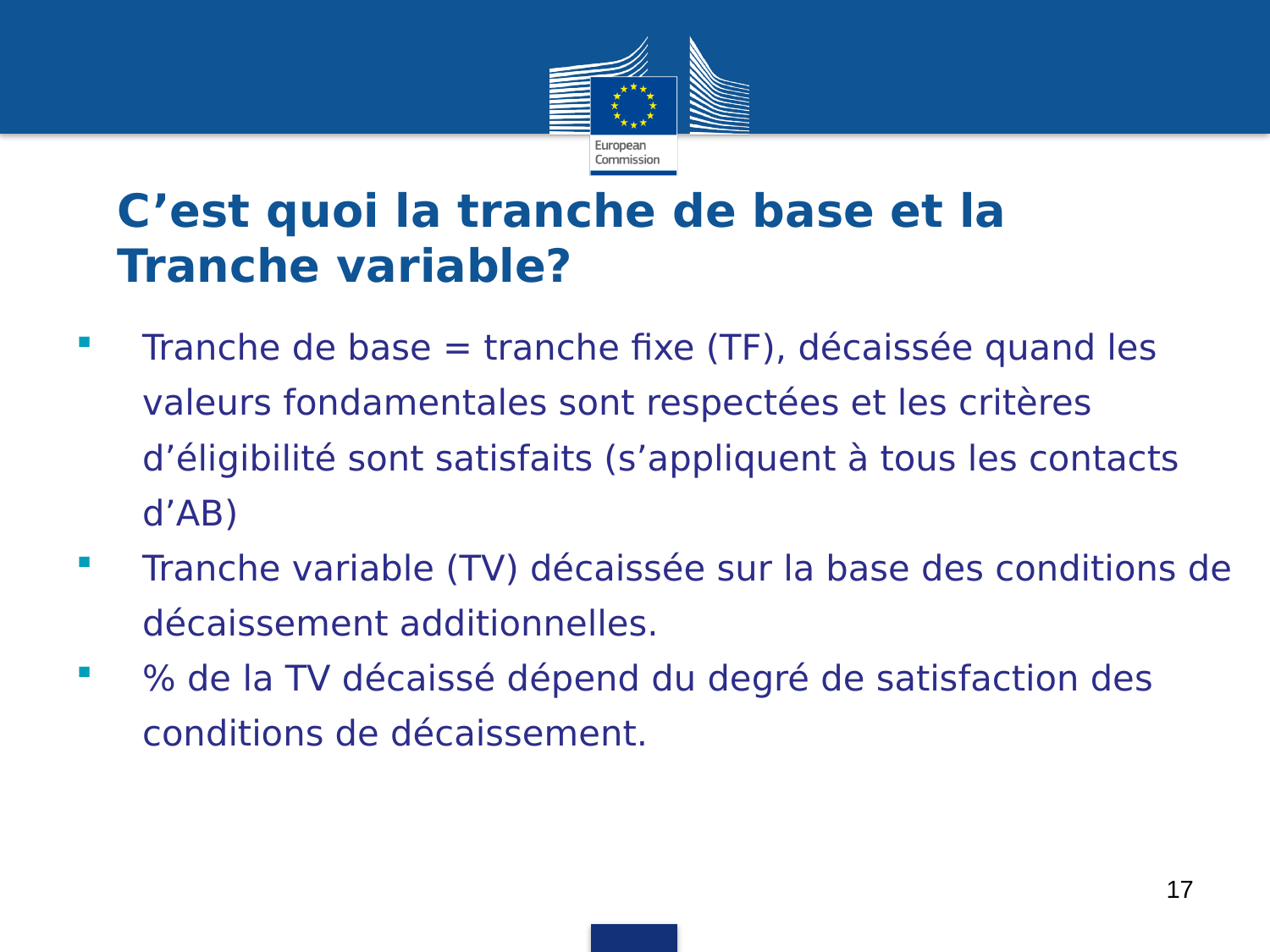

# C’est quoi la tranche de base et la Tranche variable?
Tranche de base = tranche fixe (TF), décaissée quand les valeurs fondamentales sont respectées et les critères d’éligibilité sont satisfaits (s’appliquent à tous les contacts d’AB)
Tranche variable (TV) décaissée sur la base des conditions de décaissement additionnelles.
% de la TV décaissé dépend du degré de satisfaction des conditions de décaissement.
17